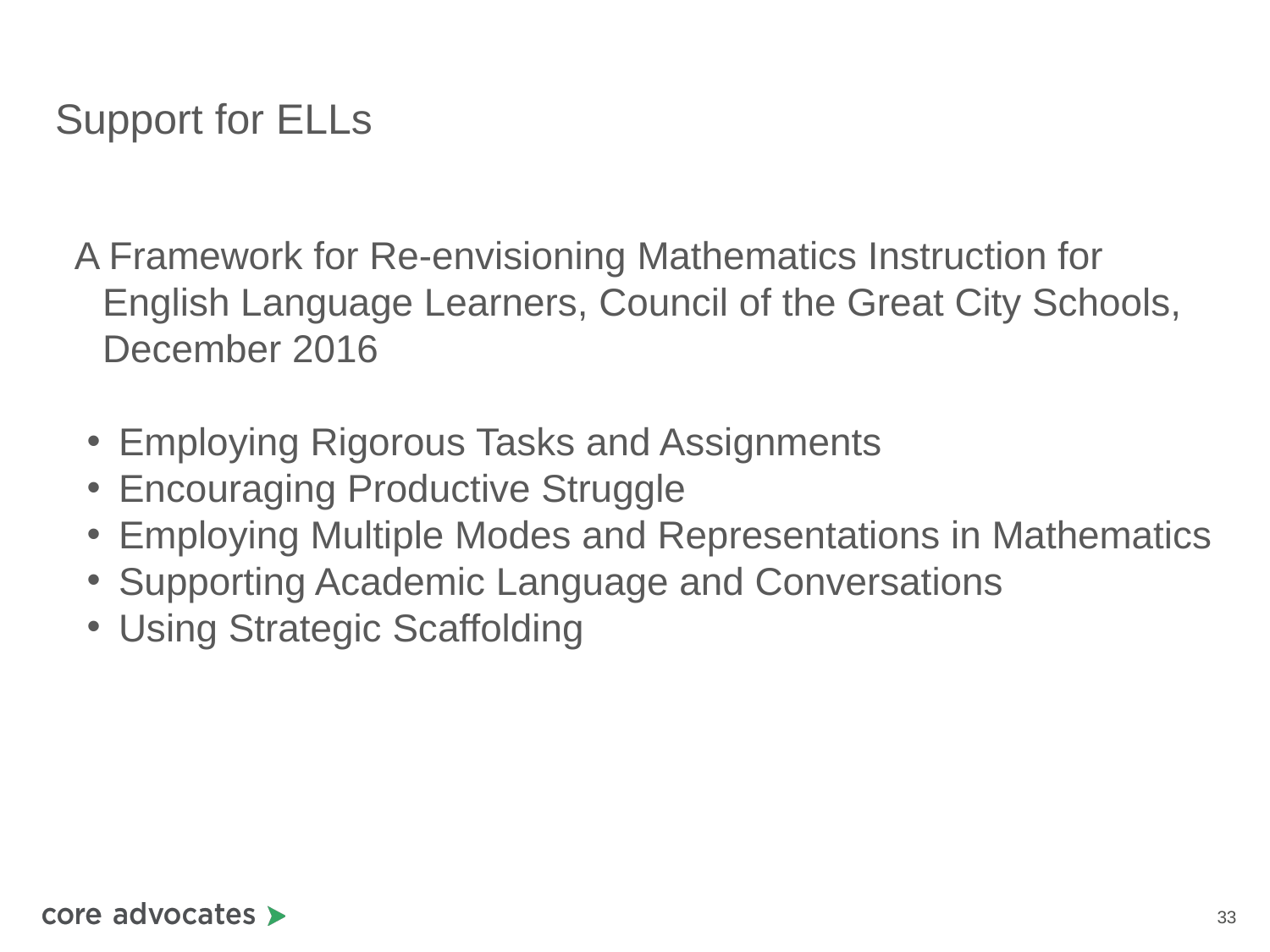

# Support for ELLs
A Framework for Re-envisioning Mathematics Instruction for English Language Learners, Council of the Great City Schools, December 2016

Employing Rigorous Tasks and Assignments
Encouraging Productive Struggle
Employing Multiple Modes and Representations in Mathematics
Supporting Academic Language and Conversations
Using Strategic Scaffolding